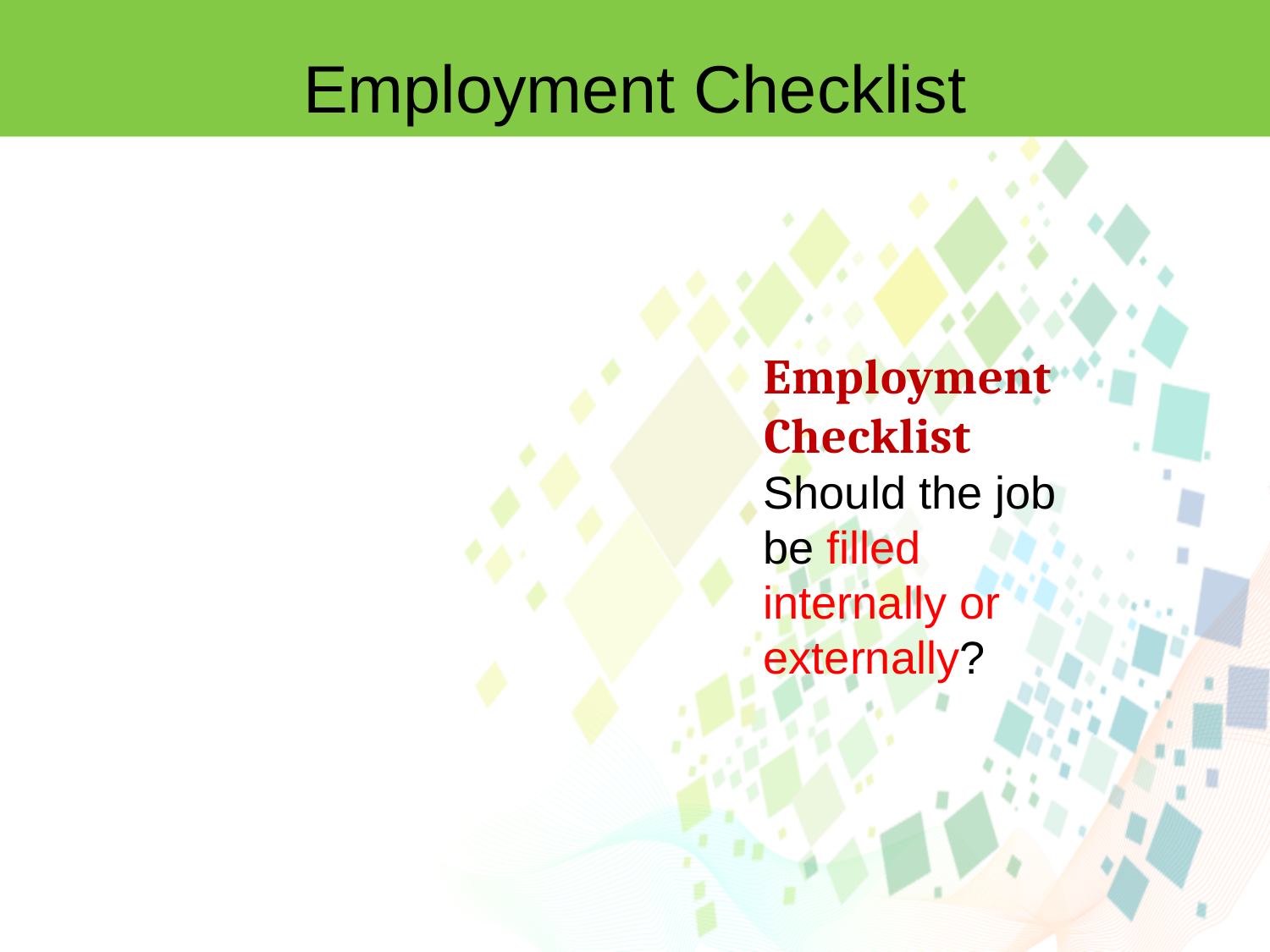

Employment Checklist

Employment Checklist
Should the job be filled internally or externally?